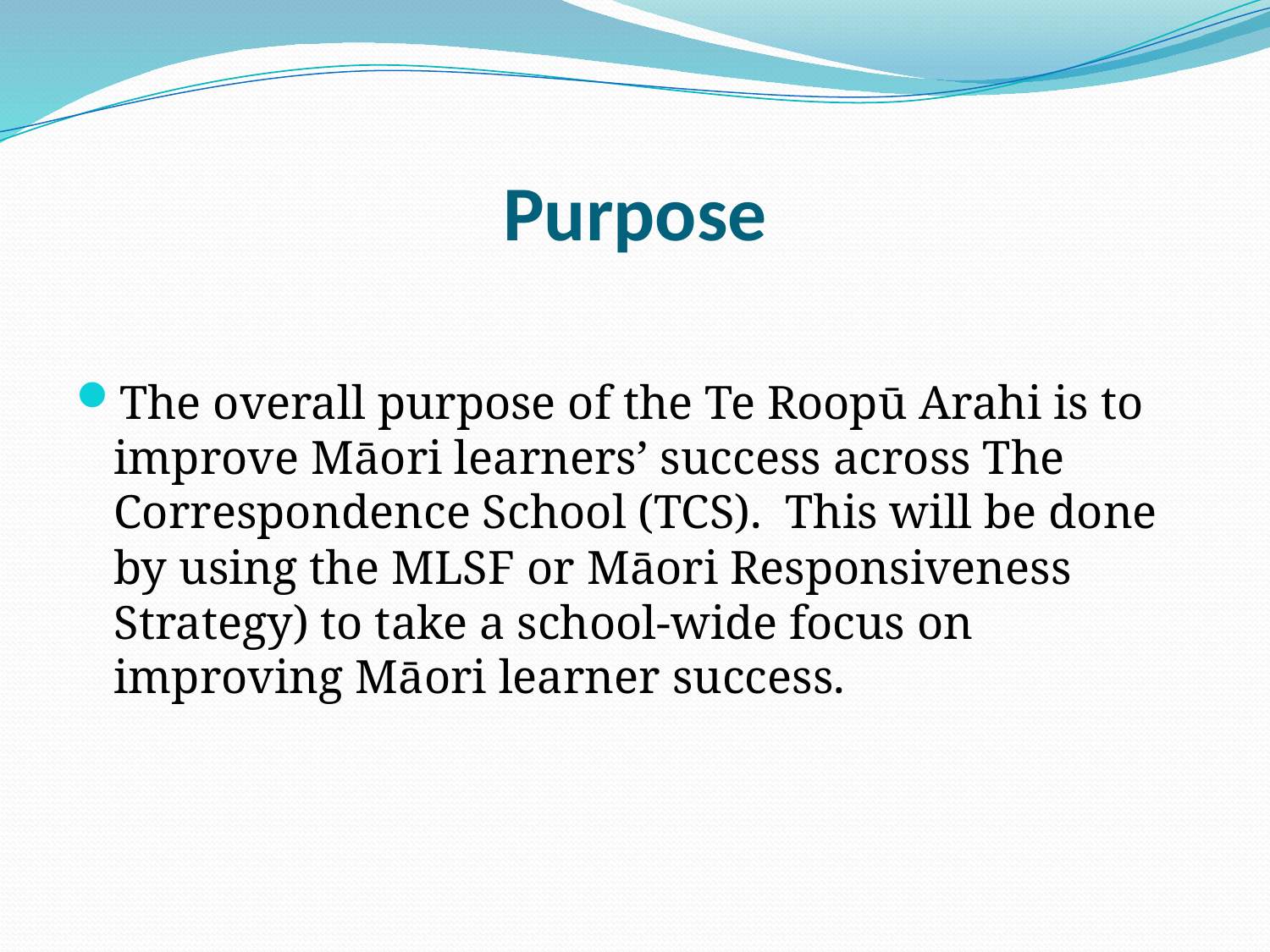

# Purpose
The overall purpose of the Te Roopū Arahi is to improve Māori learners’ success across The Correspondence School (TCS).  This will be done by using the MLSF or Māori Responsiveness Strategy) to take a school-wide focus on improving Māori learner success.